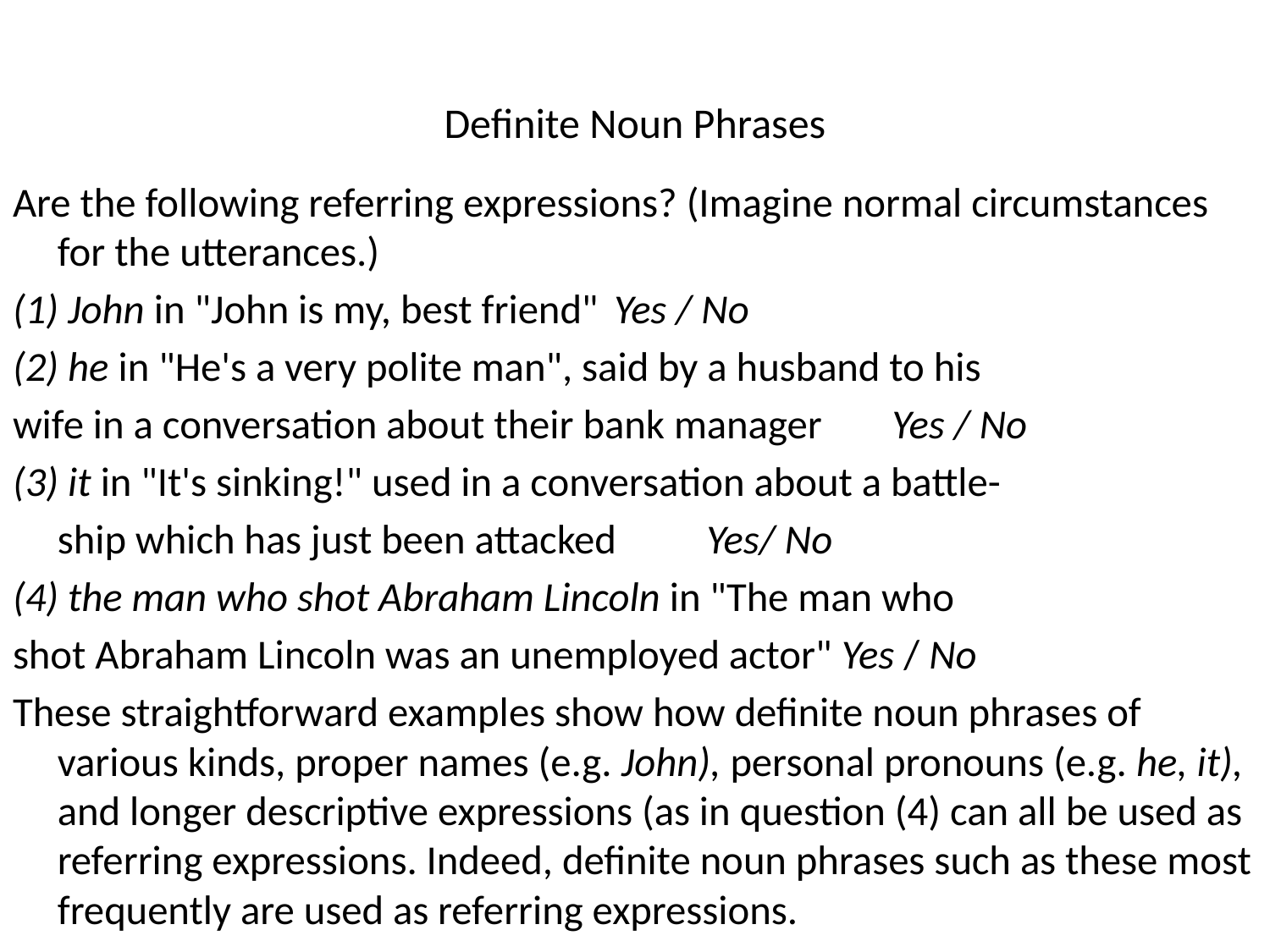

# Definite Noun Phrases
Are the following referring expressions? (Imagine normal circumstances 	for the utterances.)
(1) John in "John is my, best friend" 		Yes / No
(2) he in "He's a very polite man", said by a husband to his
wife in a conversation about their bank manager 	Yes / No
(3) it in "It's sinking!" used in a conversation about a battle-
	ship which has just been attacked 	Yes/ No
(4) the man who shot Abraham Lincoln in "The man who
shot Abraham Lincoln was an unemployed actor" Yes / No
These straightforward examples show how definite noun phrases of various kinds, proper names (e.g. John), personal pronouns (e.g. he, it), and longer descriptive expressions (as in question (4) can all be used as referring expressions. Indeed, definite noun phrases such as these most frequently are used as referring expressions.